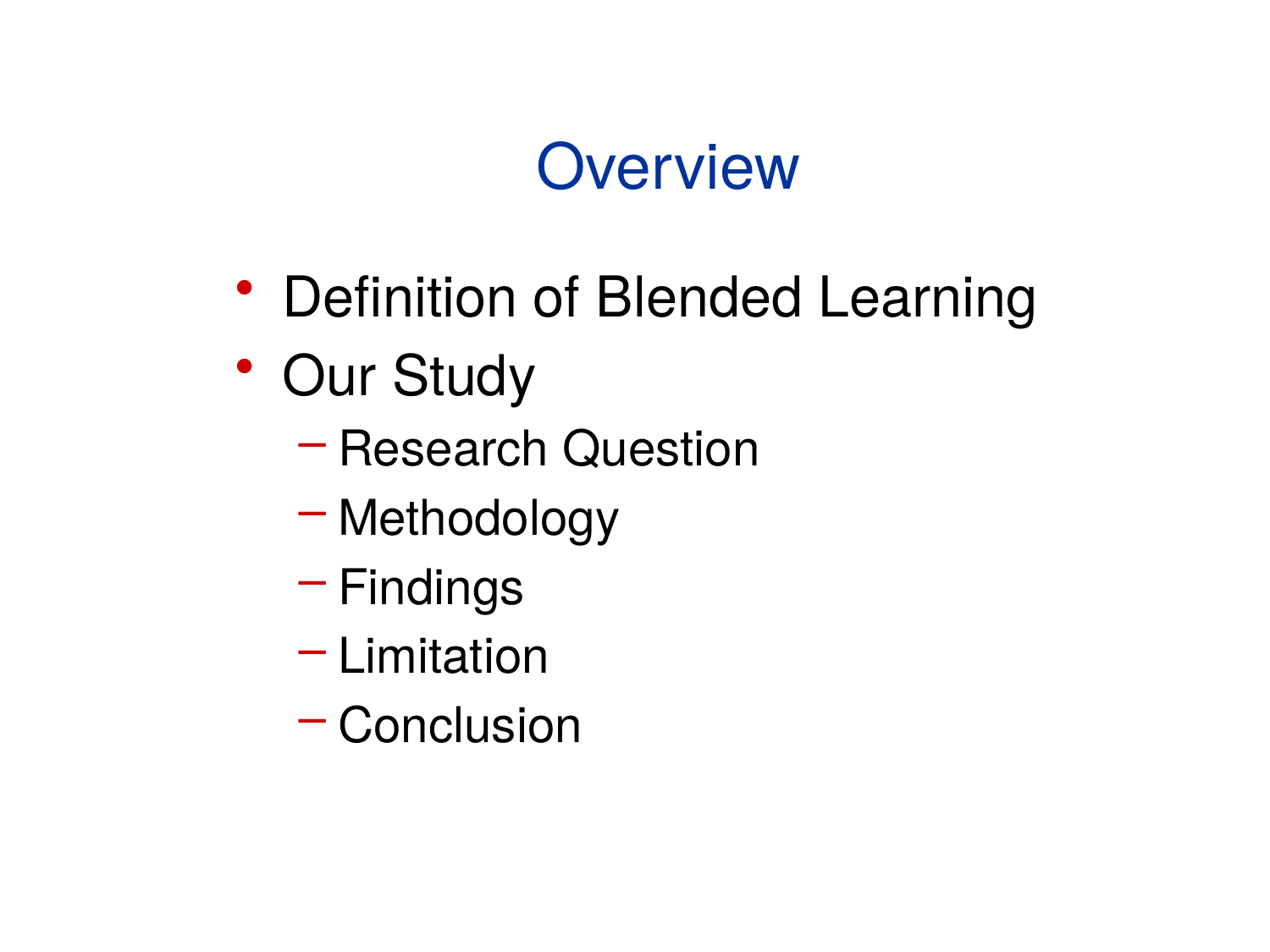

# Overview
Definition of Blended Learning
Our Study
Research Question
Methodology
Findings
Limitation
Conclusion